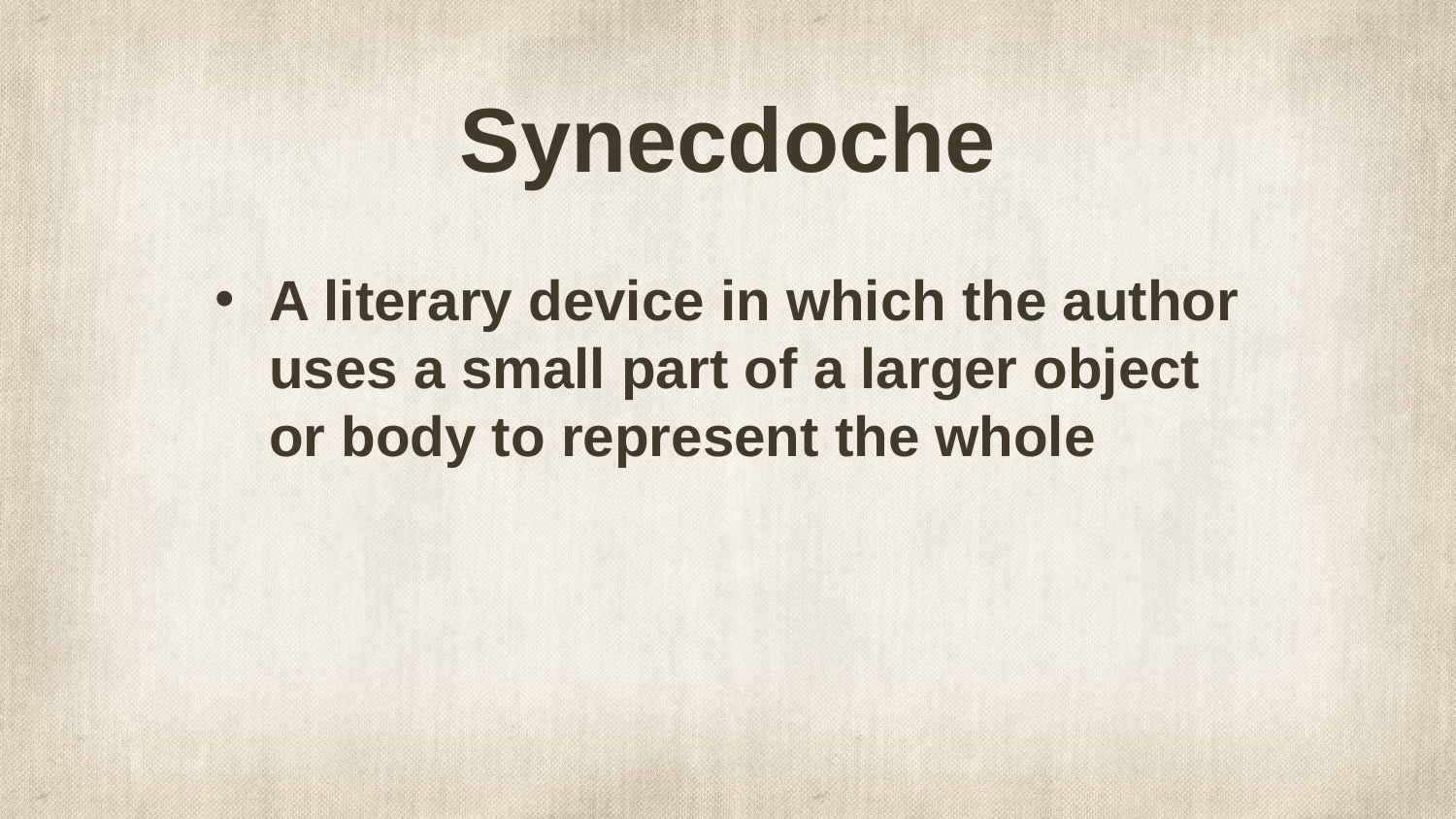

# Synecdoche
A literary device in which the author uses a small part of a larger object or body to represent the whole